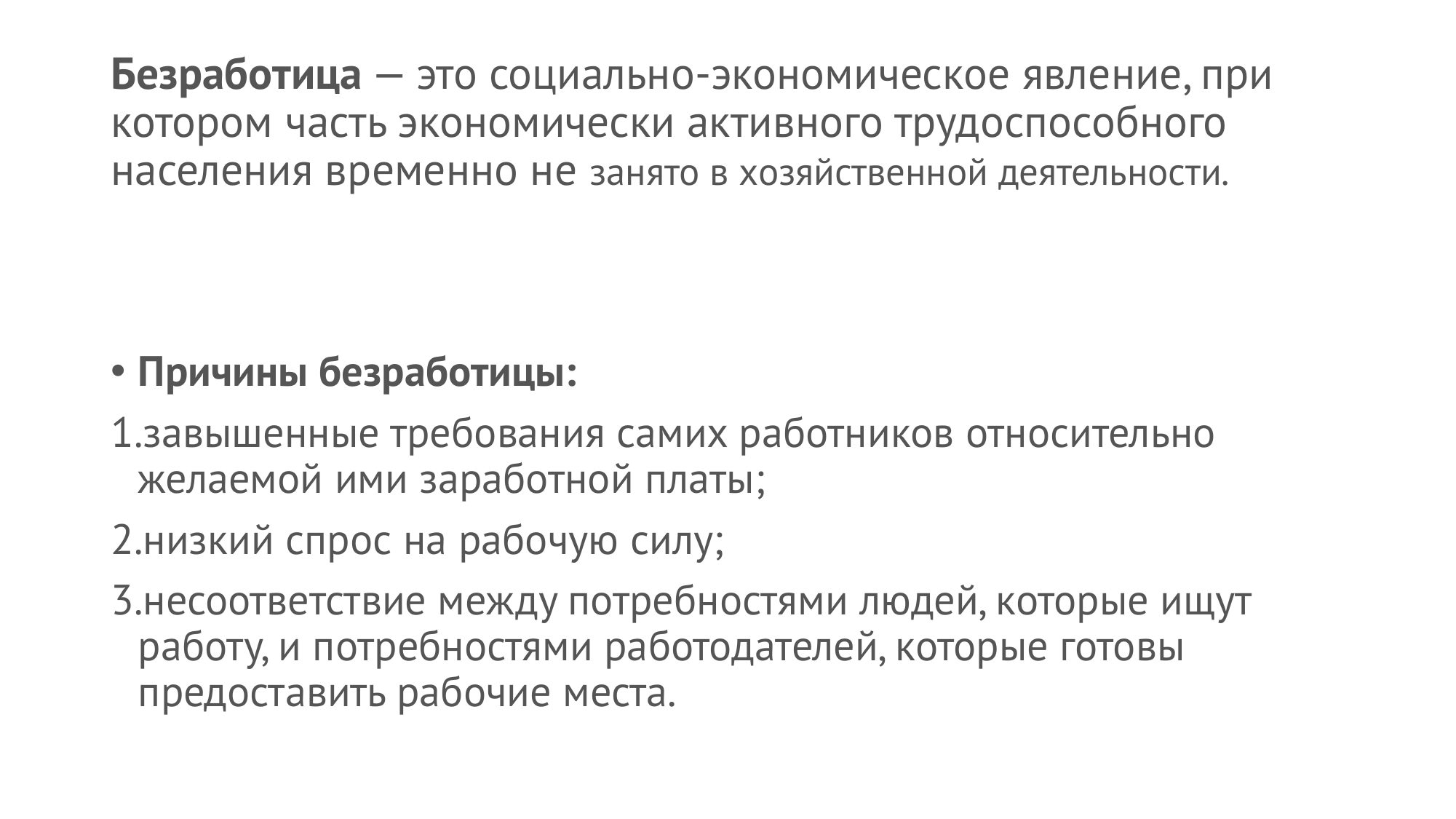

# Безработица — это социально-экономическое явление, при котором часть экономически активного трудоспособного населения временно не занято в хозяйственной деятельности.
Причины безработицы:
завышенные требования самих работников относительно желаемой ими заработной платы;
низкий спрос на рабочую силу;
несоответствие между потребностями людей, которые ищут работу, и потребностями работодателей, которые готовы предоставить рабочие места.